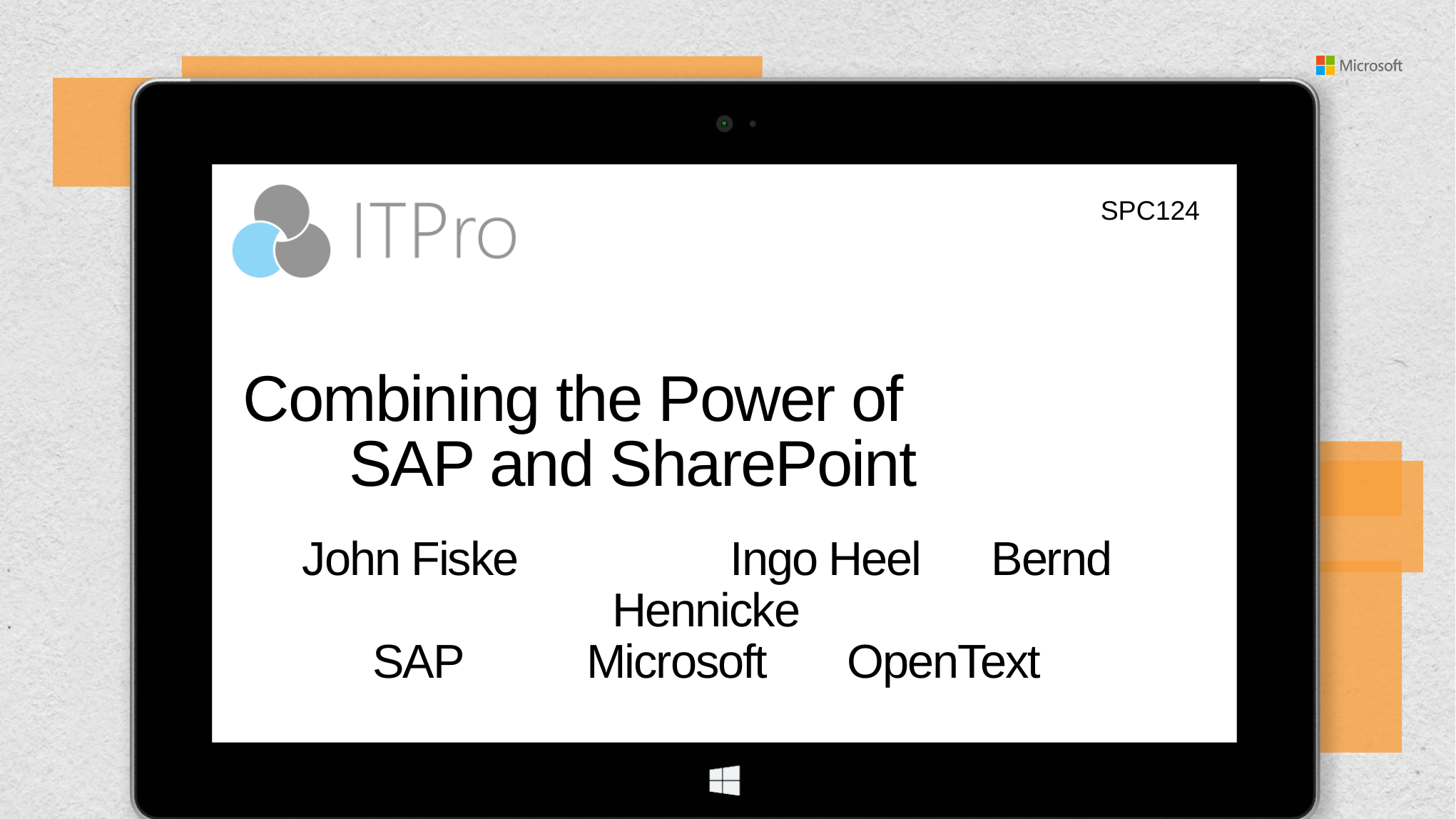

SPC124
# Combining the Power of SAP and SharePoint
John Fiske		Ingo Heel	    Bernd Hennicke
SAP		Microsoft	    OpenText